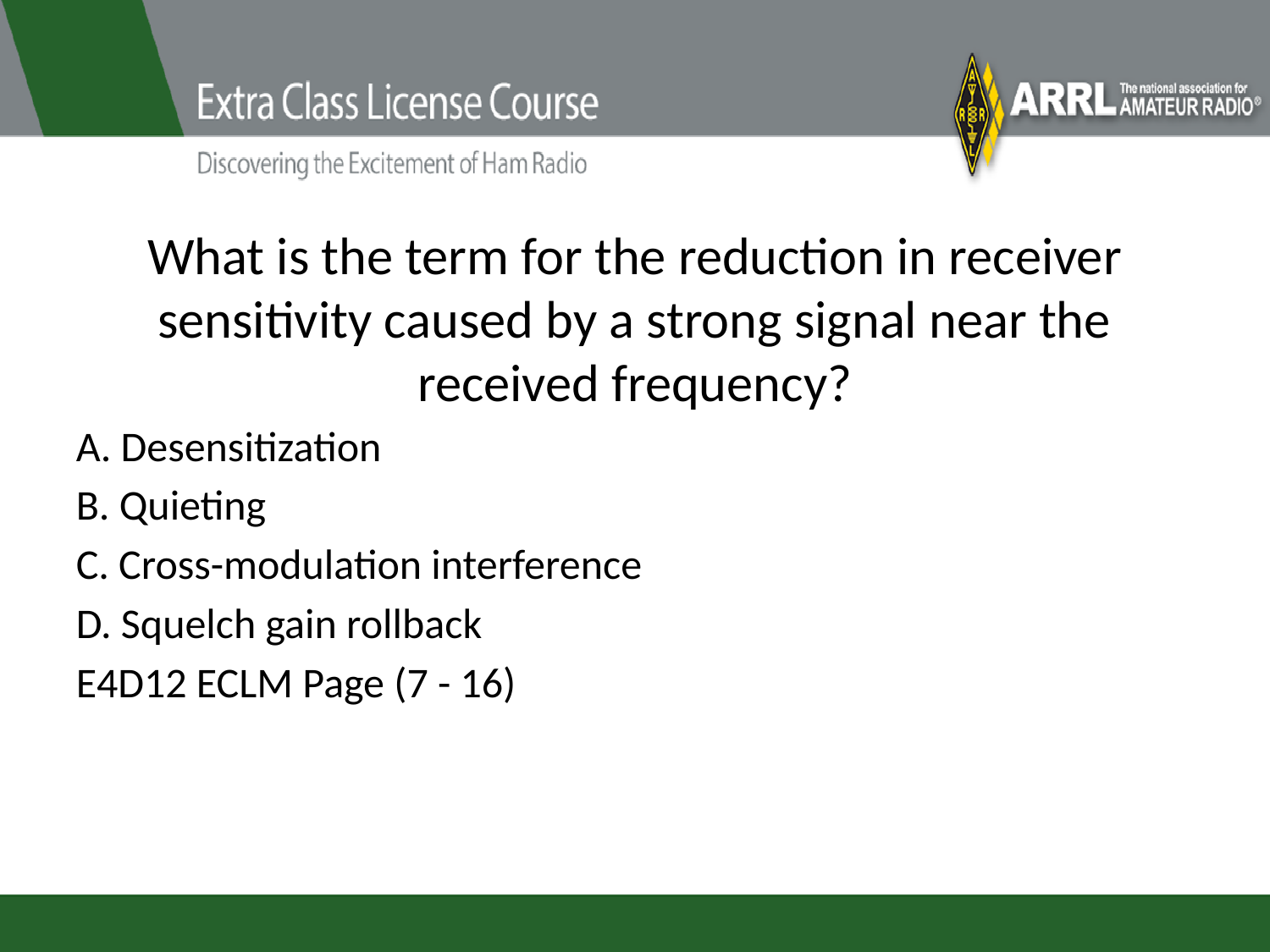

# What is the term for the reduction in receiver sensitivity caused by a strong signal near the received frequency?
A. Desensitization
B. Quieting
C. Cross-modulation interference
D. Squelch gain rollback
E4D12 ECLM Page (7 - 16)